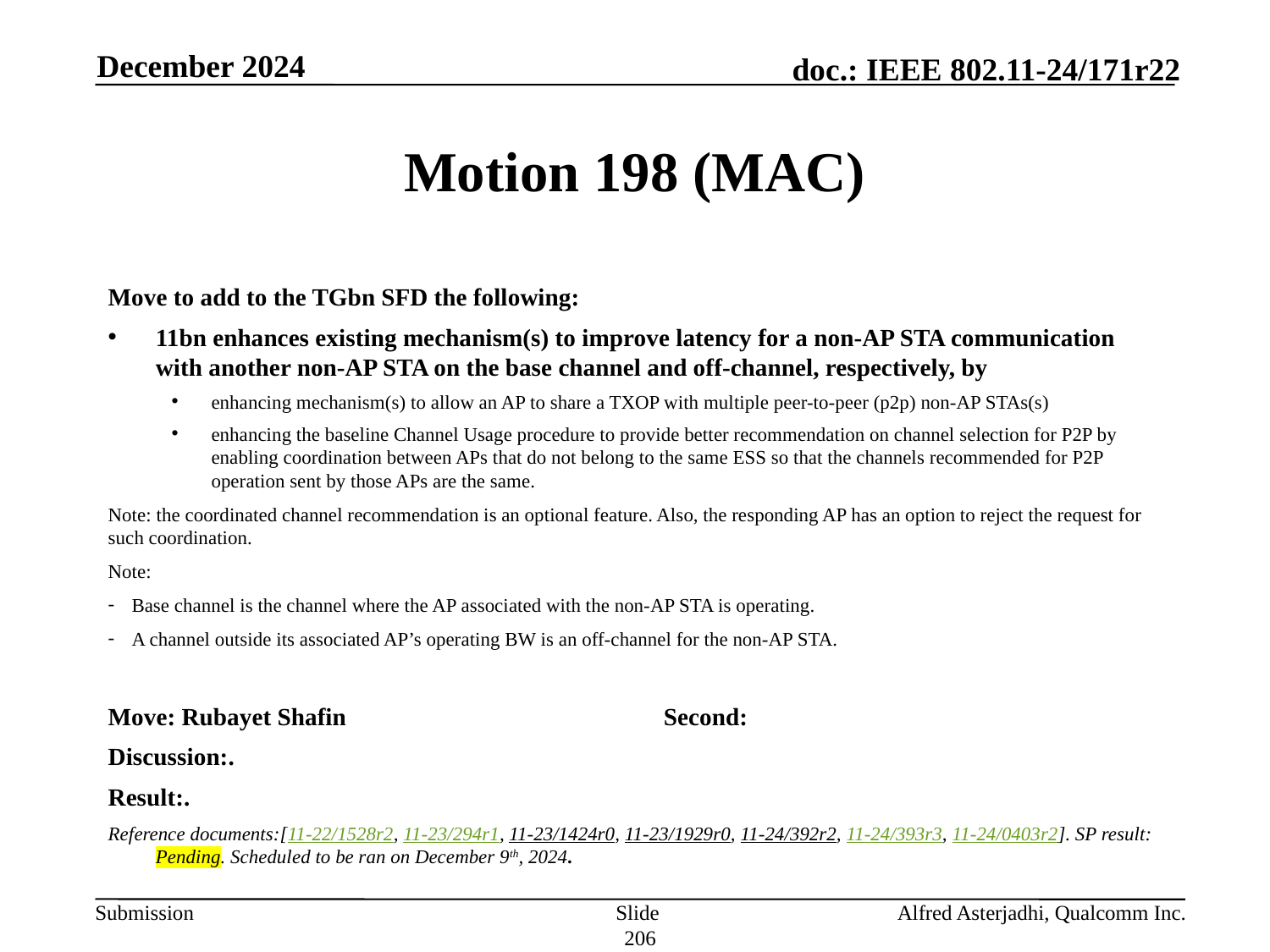

December 2024
# Motion 198 (MAC)
Move to add to the TGbn SFD the following:
11bn enhances existing mechanism(s) to improve latency for a non-AP STA communication with another non-AP STA on the base channel and off-channel, respectively, by
enhancing mechanism(s) to allow an AP to share a TXOP with multiple peer-to-peer (p2p) non-AP STAs(s)
enhancing the baseline Channel Usage procedure to provide better recommendation on channel selection for P2P by enabling coordination between APs that do not belong to the same ESS so that the channels recommended for P2P operation sent by those APs are the same.
Note: the coordinated channel recommendation is an optional feature. Also, the responding AP has an option to reject the request for such coordination.
Note:
Base channel is the channel where the AP associated with the non-AP STA is operating.
A channel outside its associated AP’s operating BW is an off-channel for the non-AP STA.

Move: Rubayet Shafin			Second:
Discussion:.
Result:.
Reference documents:[11-22/1528r2, 11-23/294r1, 11-23/1424r0, 11-23/1929r0, 11-24/392r2, 11-24/393r3, 11-24/0403r2]. SP result: Pending. Scheduled to be ran on December 9th, 2024.

Slide 206
Alfred Asterjadhi, Qualcomm Inc.